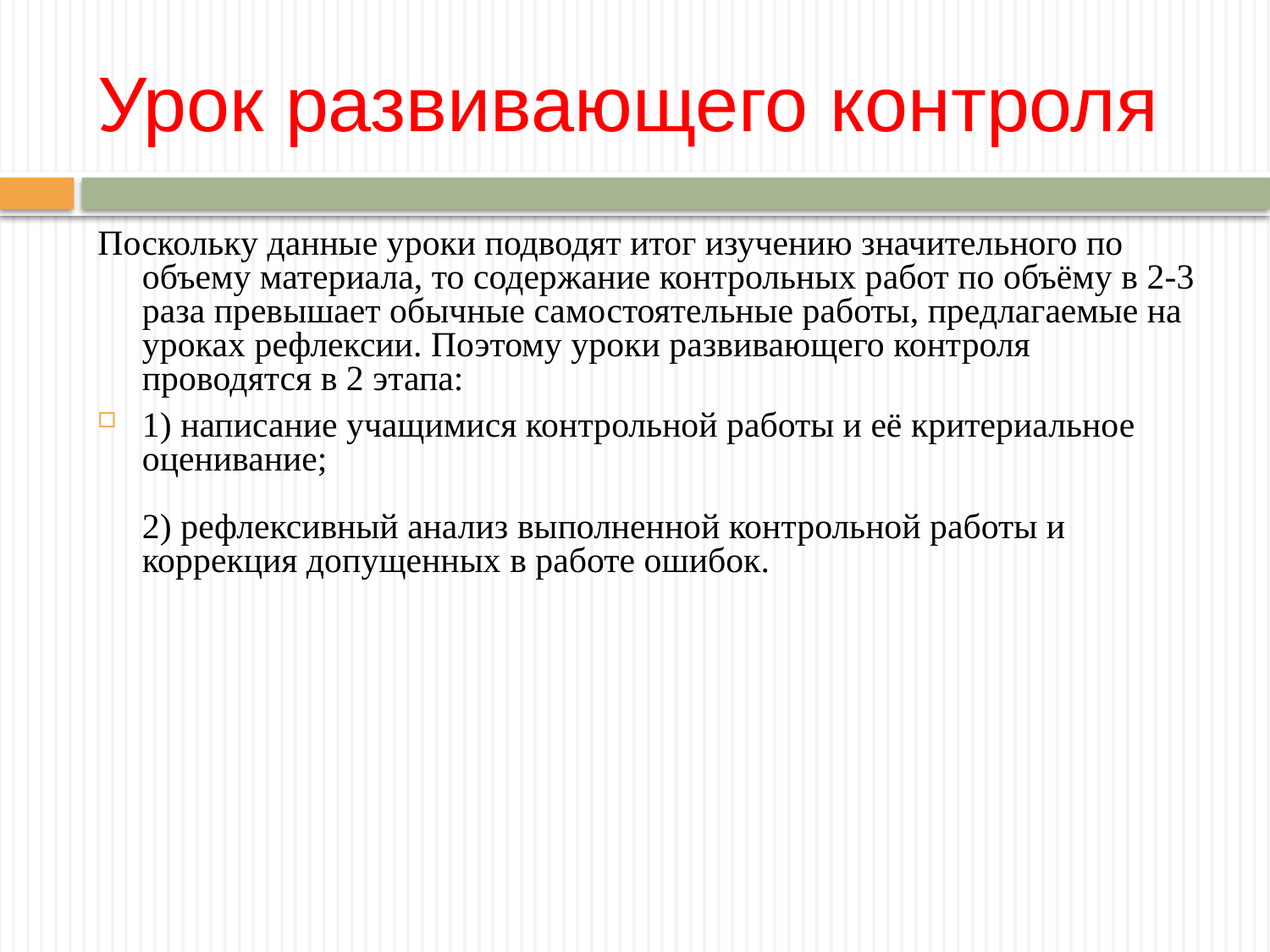

# Урок развивающего контроля
Поскольку данные уроки подводят итог изучению значительного по объему материала, то содержание контрольных работ по объёму в 2-3 раза превышает обычные самостоятельные работы, предлагаемые на уроках рефлексии. Поэтому уроки развивающего контроля проводятся в 2 этапа:
1) написание учащимися контрольной работы и её критериальное оценивание;
2) рефлексивный анализ выполненной контрольной работы и коррекция допущенных в работе ошибок.